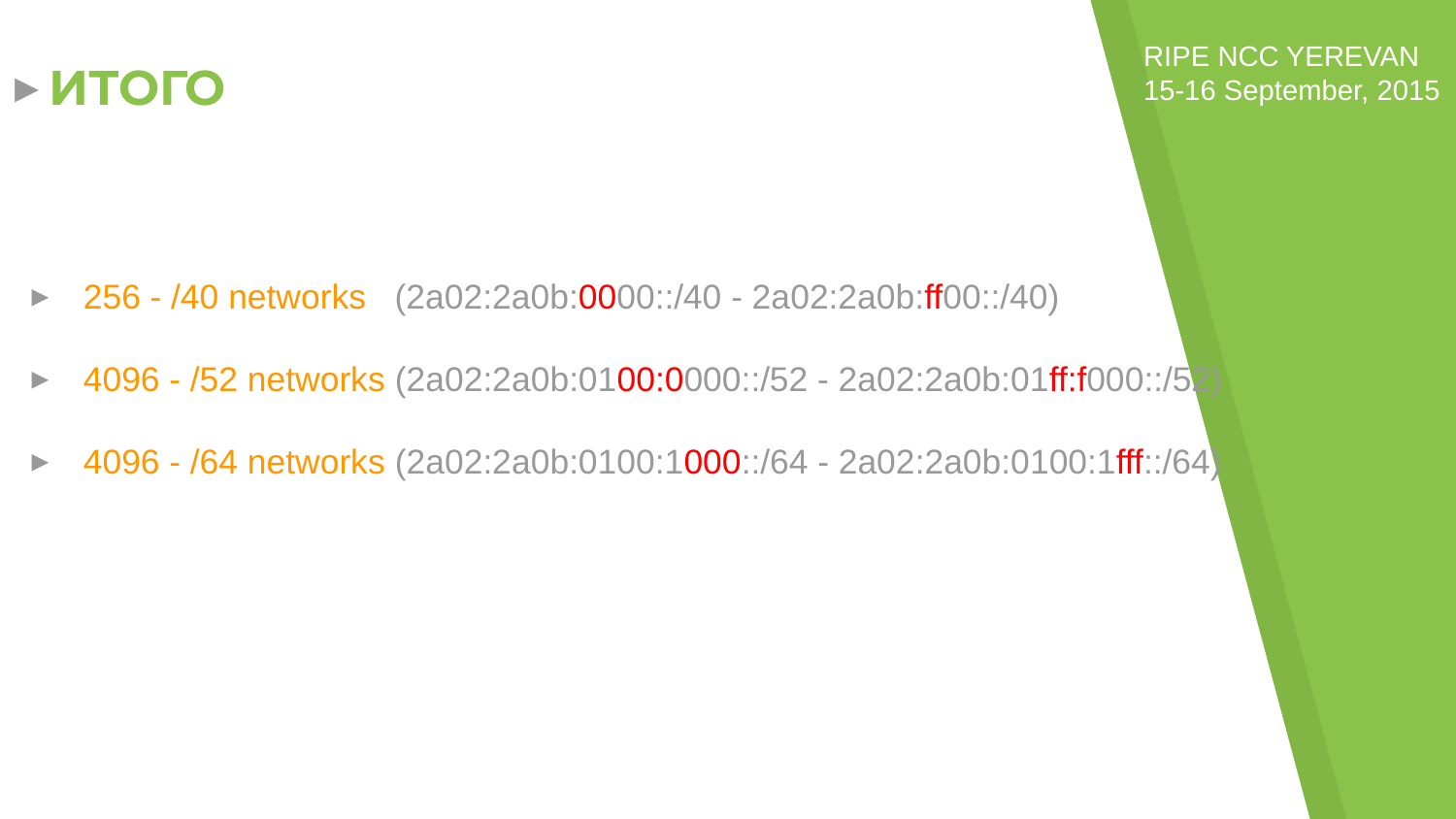

RIPE NCC YEREVAN
15-16 September, 2015
ИТОГО
256 - /40 networks   (2a02:2a0b:0000::/40 - 2a02:2a0b:ff00::/40)

4096 - /52 networks (2a02:2a0b:0100:0000::/52 - 2a02:2a0b:01ff:f000::/52)

4096 - /64 networks (2a02:2a0b:0100:1000::/64 - 2a02:2a0b:0100:1fff::/64)